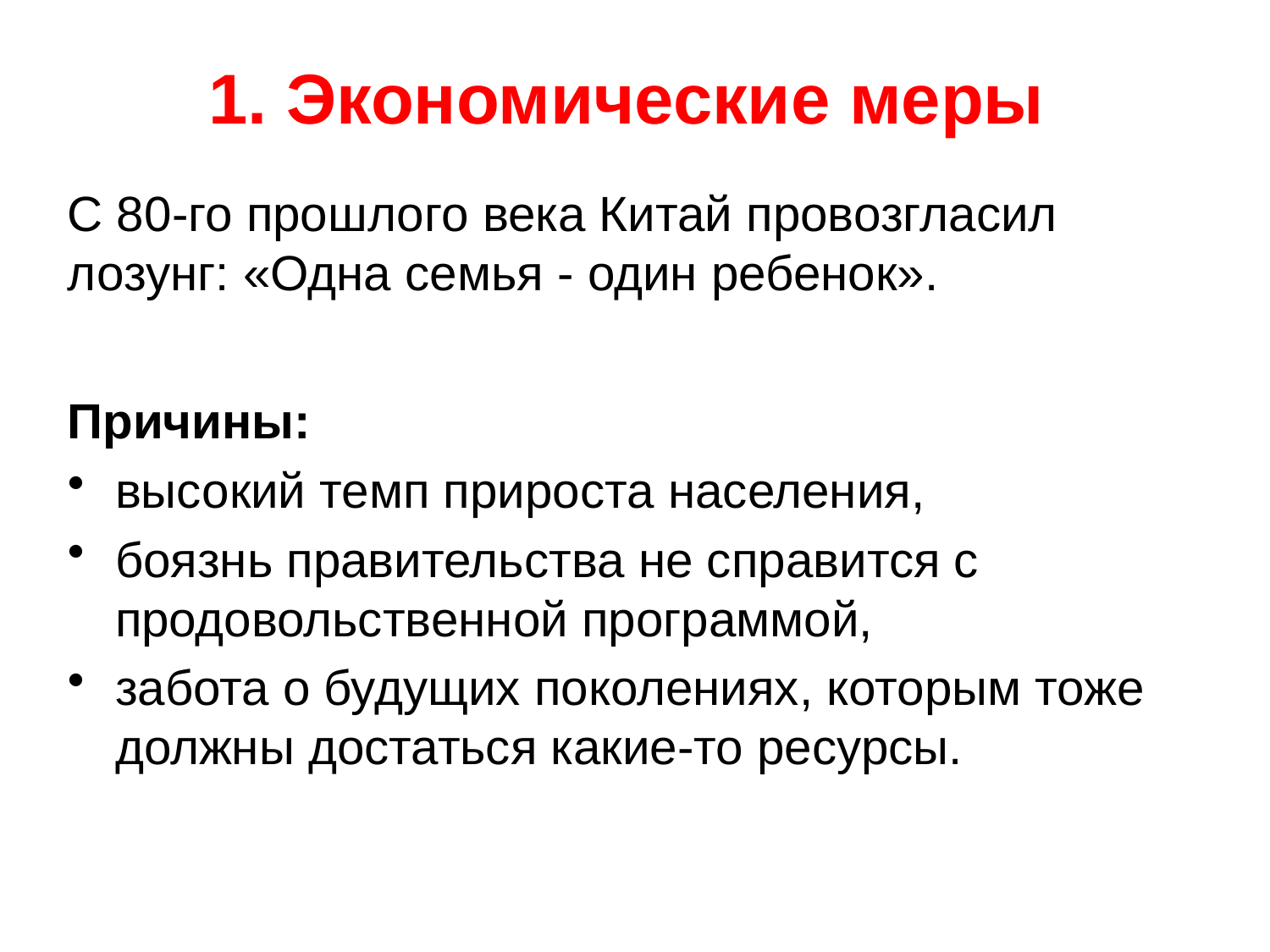

# 1. Экономические меры
С 80-го прошлого века Китай провозгласил лозунг: «Одна семья - один ребенок».

Причины:
высокий темп прироста населения,
боязнь правительства не справится с продовольственной программой,
забота о будущих поколениях, которым тоже должны достаться какие-то ресурсы.